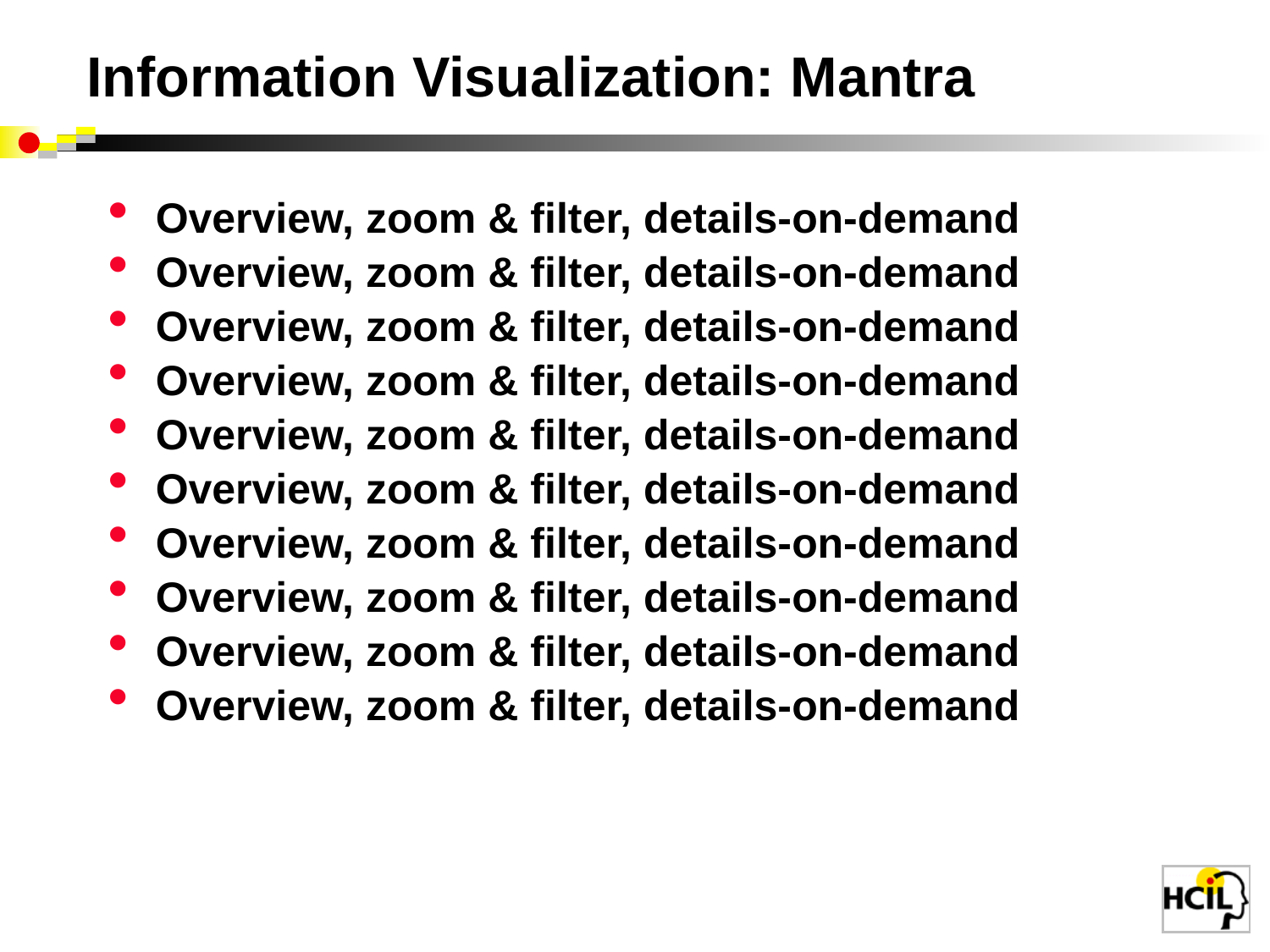

# Information Visualization: Mantra
Overview, zoom & filter, details-on-demand
Overview, zoom & filter, details-on-demand
Overview, zoom & filter, details-on-demand
Overview, zoom & filter, details-on-demand
Overview, zoom & filter, details-on-demand
Overview, zoom & filter, details-on-demand
Overview, zoom & filter, details-on-demand
Overview, zoom & filter, details-on-demand
Overview, zoom & filter, details-on-demand
Overview, zoom & filter, details-on-demand